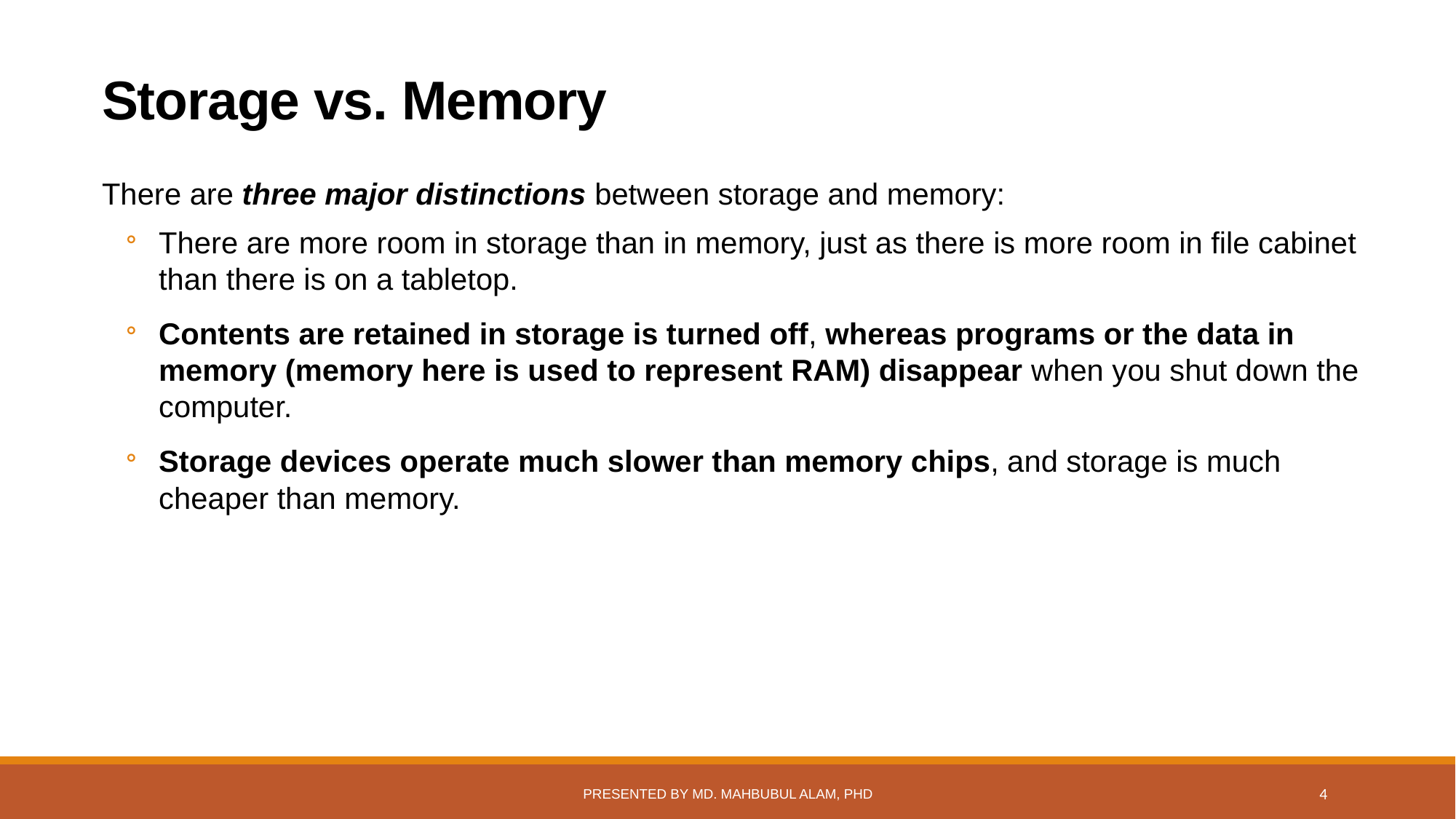

# Storage vs. Memory
There are three major distinctions between storage and memory:
There are more room in storage than in memory, just as there is more room in file cabinet than there is on a tabletop.
Contents are retained in storage is turned off, whereas programs or the data in memory (memory here is used to represent RAM) disappear when you shut down the computer.
Storage devices operate much slower than memory chips, and storage is much cheaper than memory.
Presented by Md. Mahbubul Alam, PhD
4